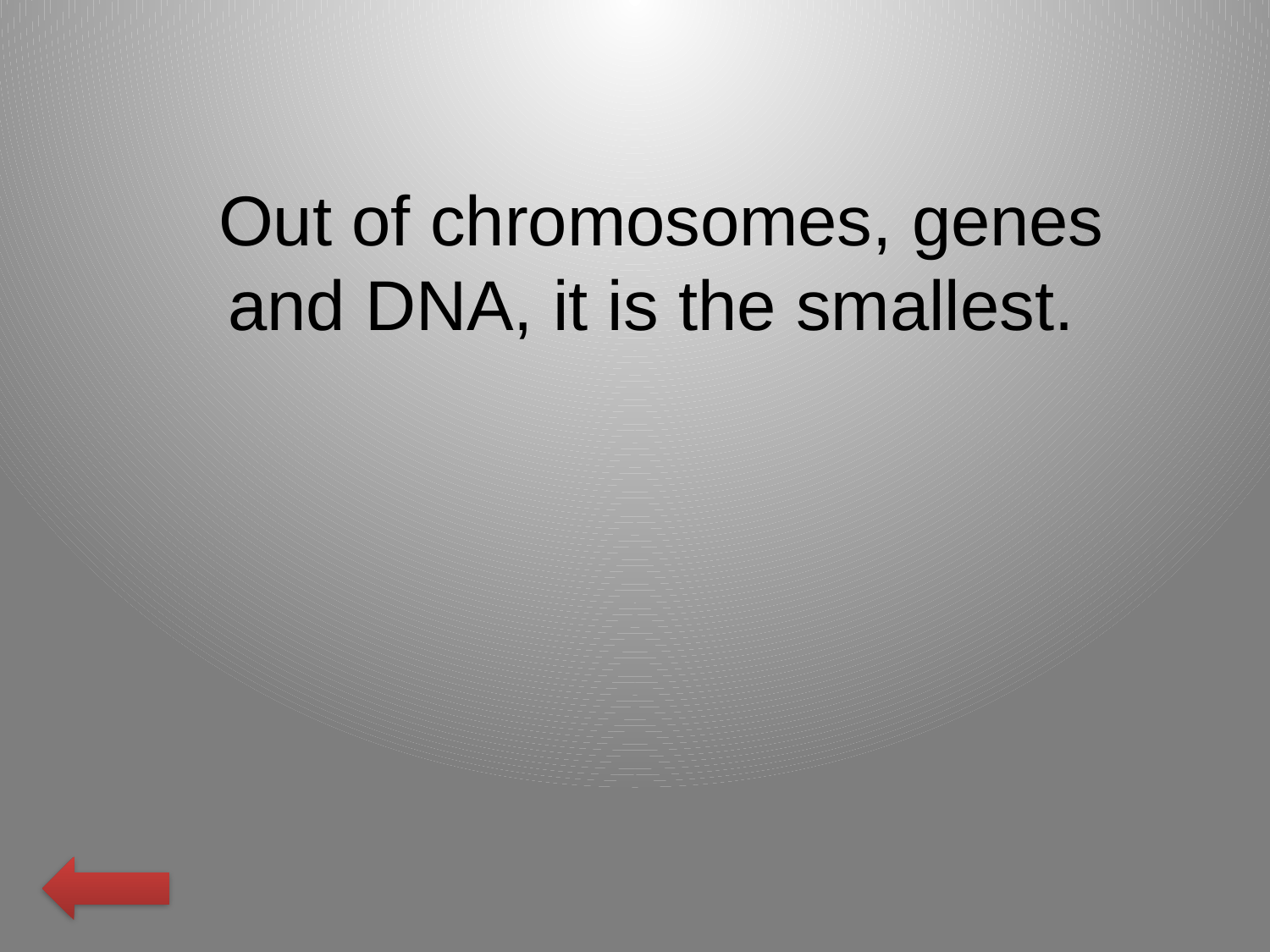

Out of chromosomes, genes and DNA, it is the smallest.